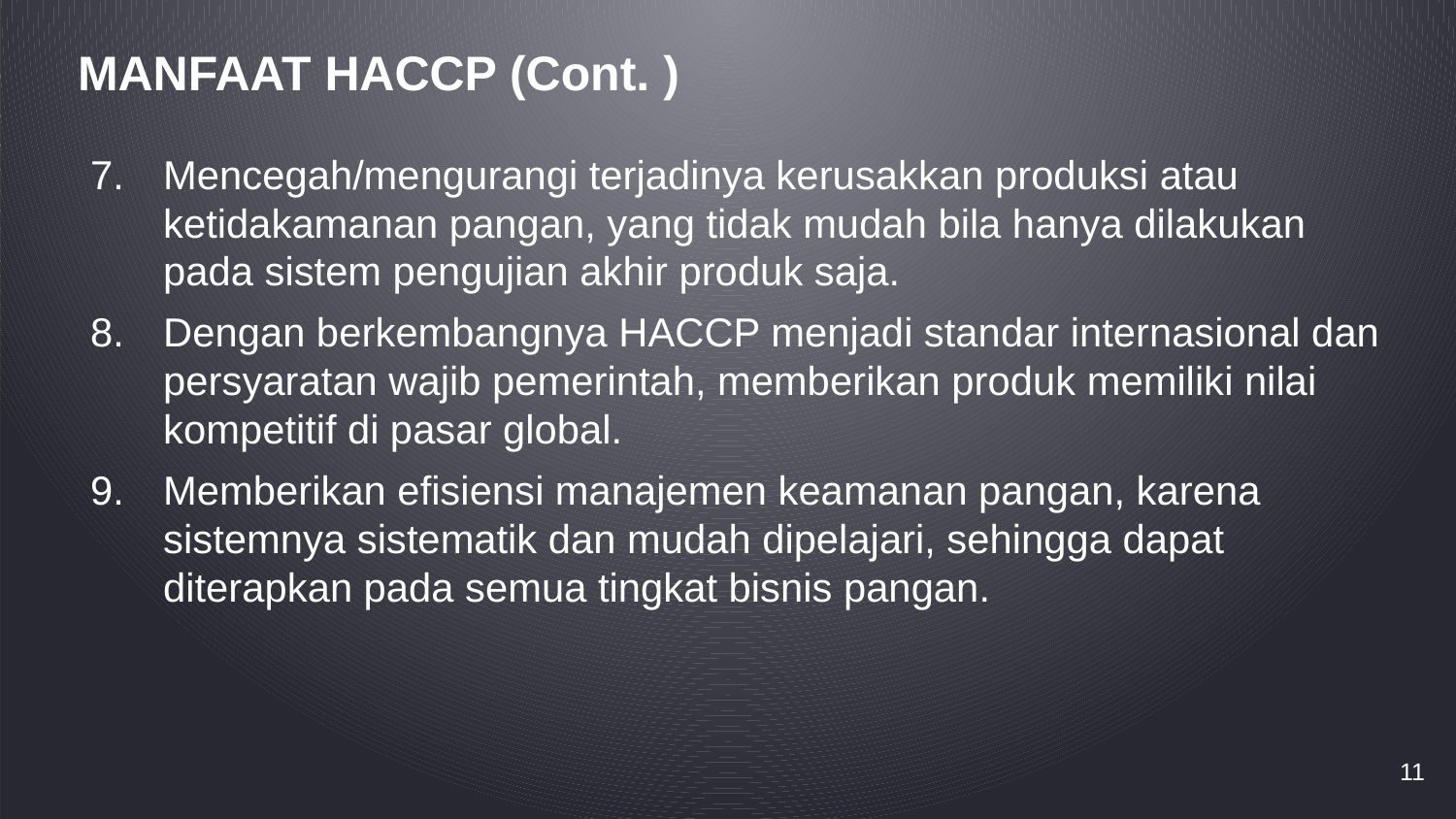

# MANFAAT HACCP (Cont. )
Mencegah/mengurangi terjadinya kerusakkan produksi atau ketidakamanan pangan, yang tidak mudah bila hanya dilakukan pada sistem pengujian akhir produk saja.
Dengan berkembangnya HACCP menjadi standar internasional dan persyaratan wajib pemerintah, memberikan produk memiliki nilai kompetitif di pasar global.
Memberikan efisiensi manajemen keamanan pangan, karena sistemnya sistematik dan mudah dipelajari, sehingga dapat diterapkan pada semua tingkat bisnis pangan.
11